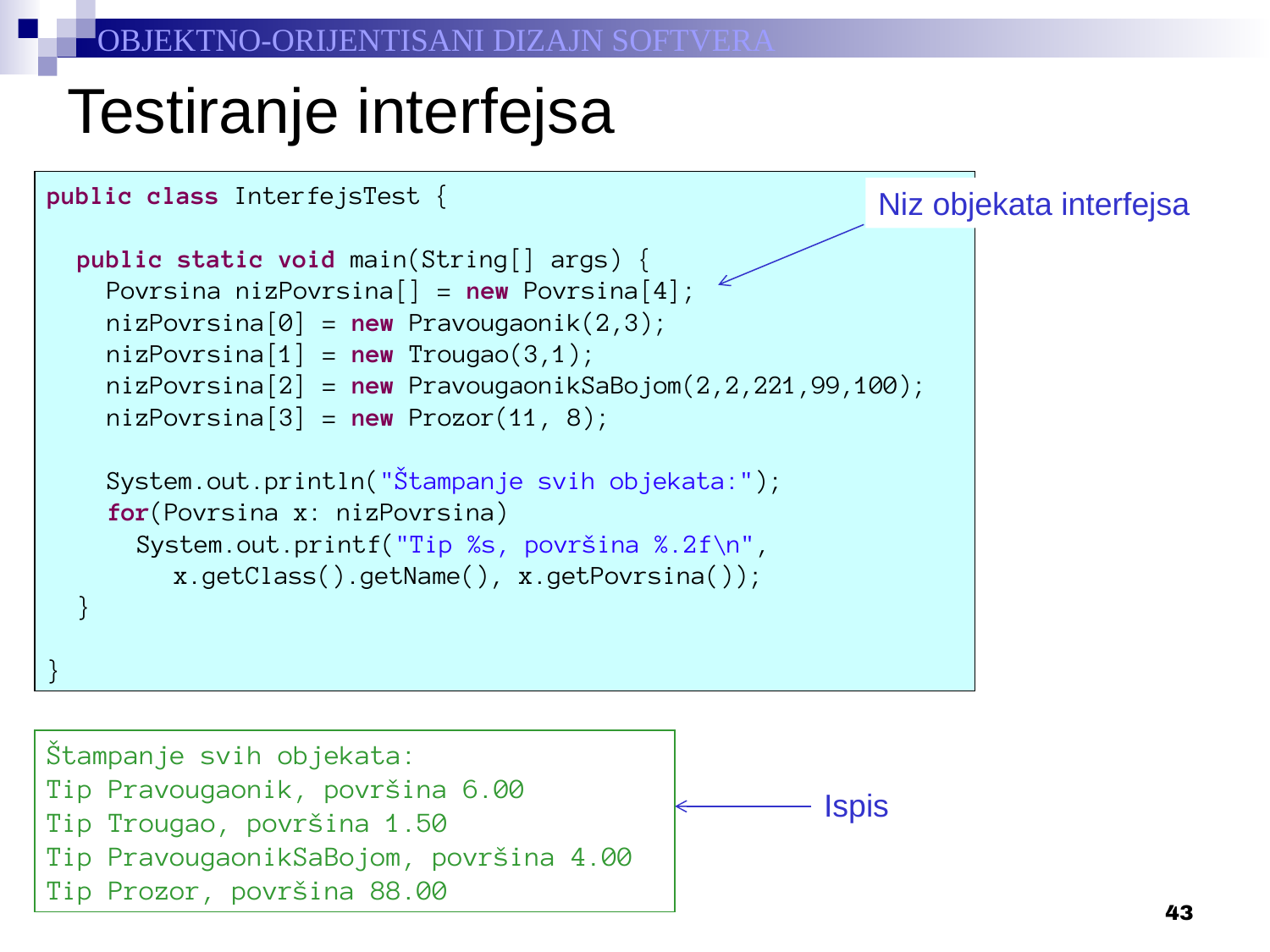

# Testiranje interfejsa
public class InterfejsTest {

	public static void main(String[] args) {
		Povrsina nizPovrsina[] = new Povrsina[4];
		nizPovrsina[0] = new Pravougaonik(2,3);
		nizPovrsina[1] = new Trougao(3,1);
		nizPovrsina[2] = new PravougaonikSaBojom(2,2,221,99,100);
		nizPovrsina[3] = new Prozor(11, 8);

		System.out.println("Štampanje svih objekata:");
		for(Povrsina x: nizPovrsina)
			System.out.printf("Tip %s, površina %.2f\n",
					x.getClass().getName(), x.getPovrsina());
	}

}
Niz objekata interfejsa
Štampanje svih objekata:
Tip Pravougaonik, površina 6.00
Tip Trougao, površina 1.50
Tip PravougaonikSaBojom, površina 4.00
Tip Prozor, površina 88.00
Ispis
43